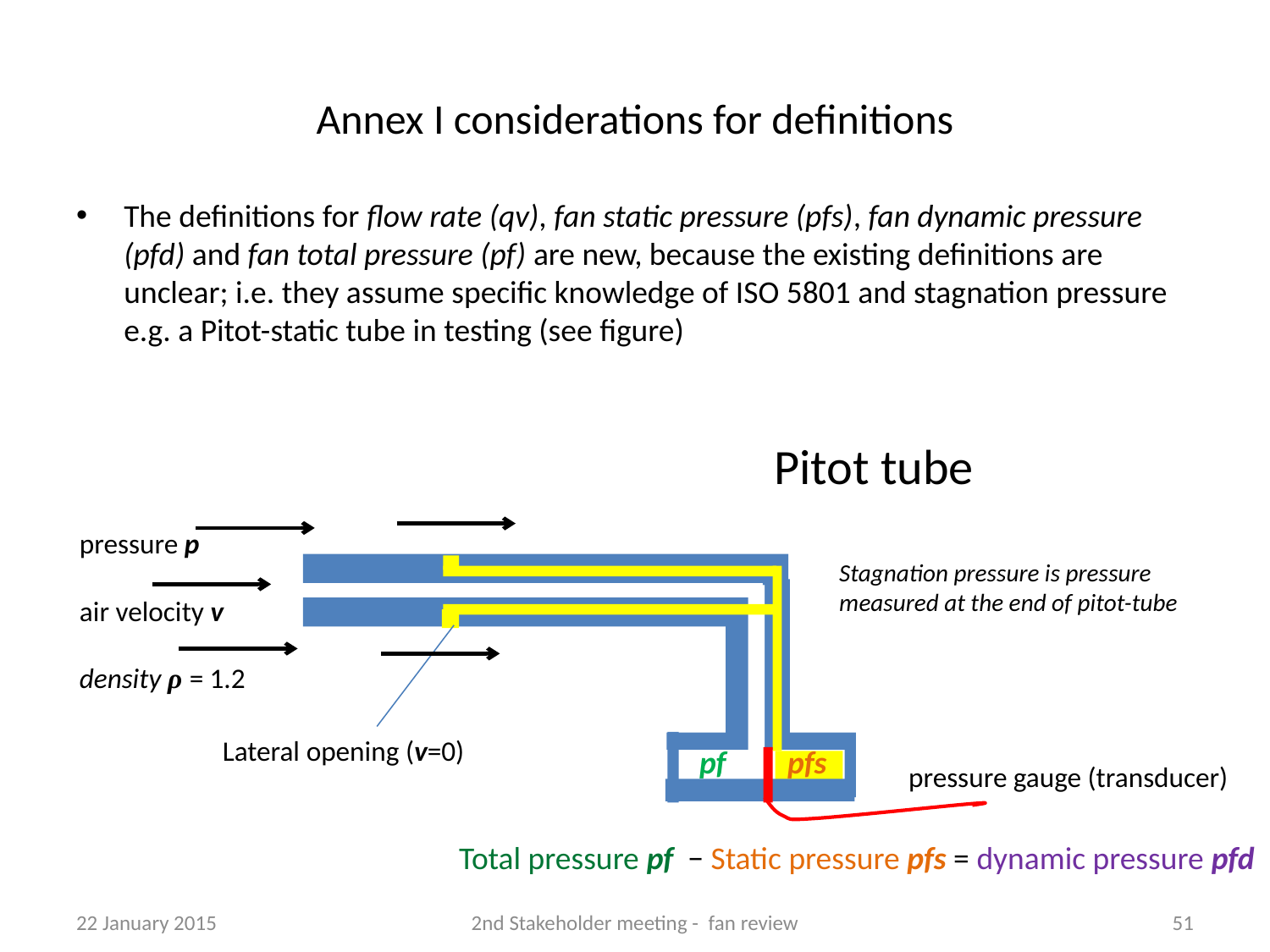

# Annex I considerations for definitions
The definitions for flow rate (qv), fan static pressure (pfs), fan dynamic pressure (pfd) and fan total pressure (pf) are new, because the existing definitions are unclear; i.e. they assume specific knowledge of ISO 5801 and stagnation pressure e.g. a Pitot-static tube in testing (see figure)

Pitot tube
pressure p

air velocity v

density ρ = 1.2
Stagnation pressure is pressure measured at the end of pitot-tube

Lateral opening (v=0)

pf
pfs
pressure gauge (transducer)

Total pressure pf  − Static pressure pfs = dynamic pressure pfd
22 January 2015
2nd Stakeholder meeting -  fan review
51